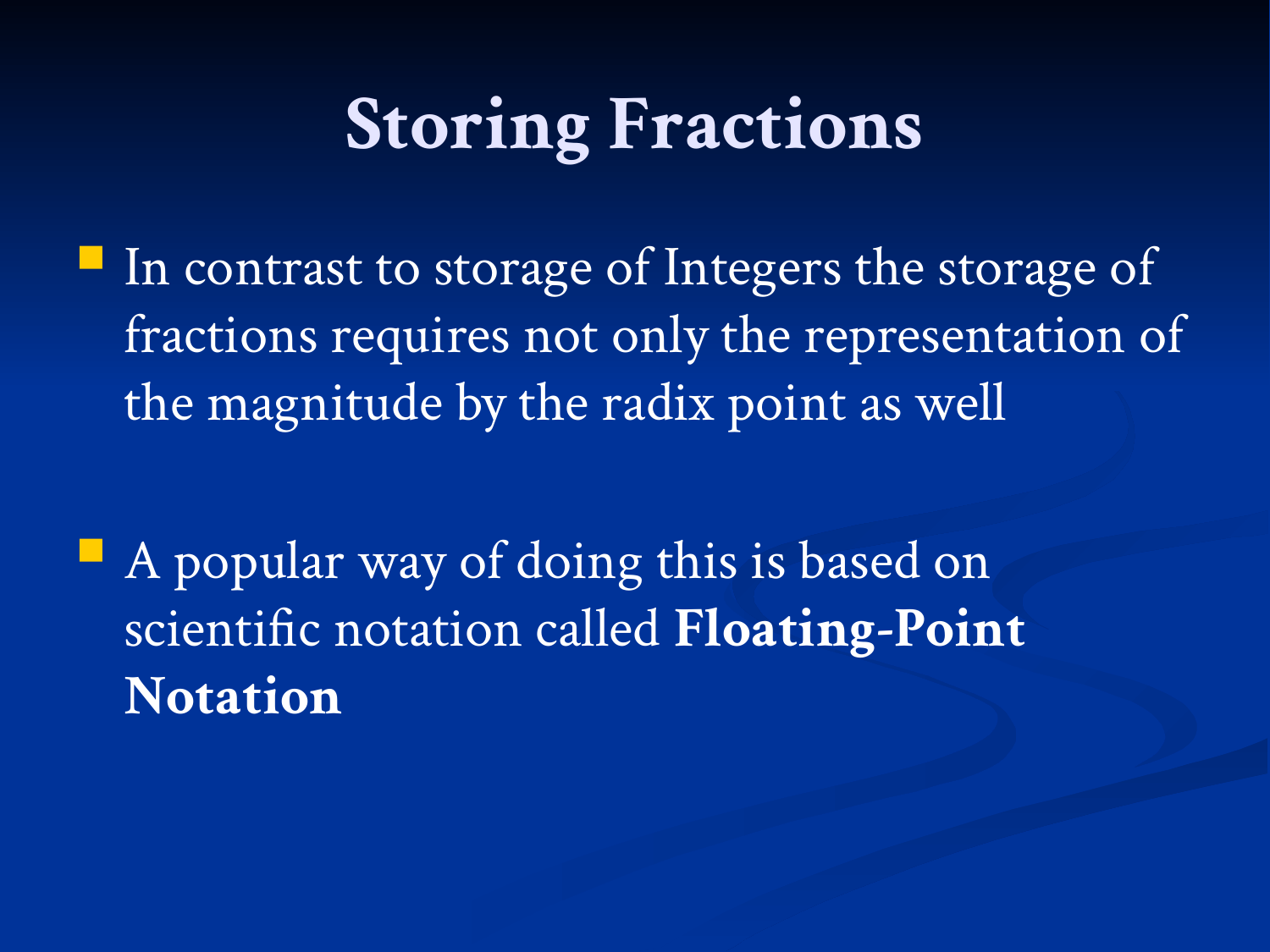

# Storing Fractions
In contrast to storage of Integers the storage of fractions requires not only the representation of the magnitude by the radix point as well

A popular way of doing this is based on scientific notation called Floating-Point Notation